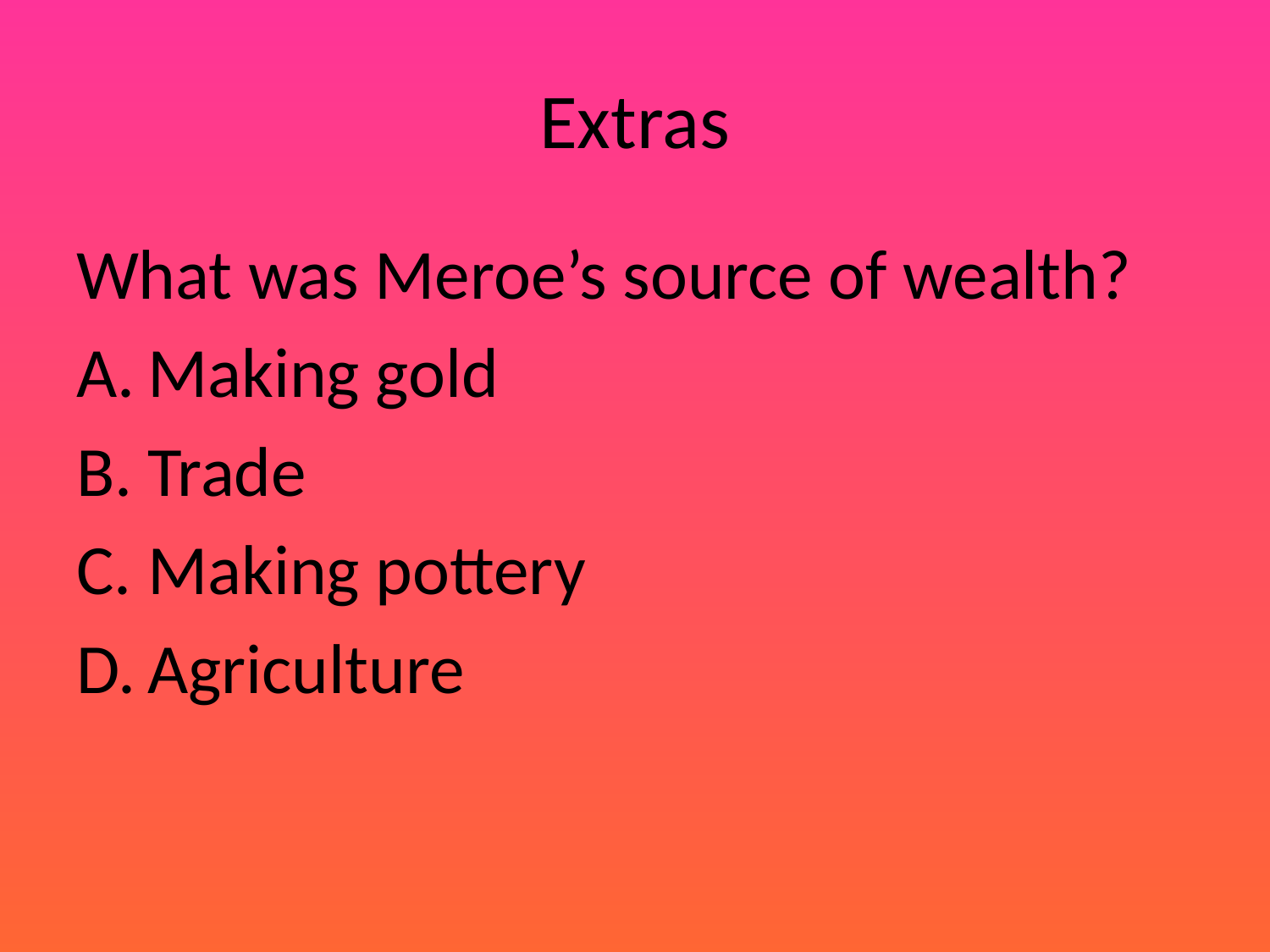

# Extras
What was Meroe’s source of wealth?
Making gold
Trade
Making pottery
Agriculture